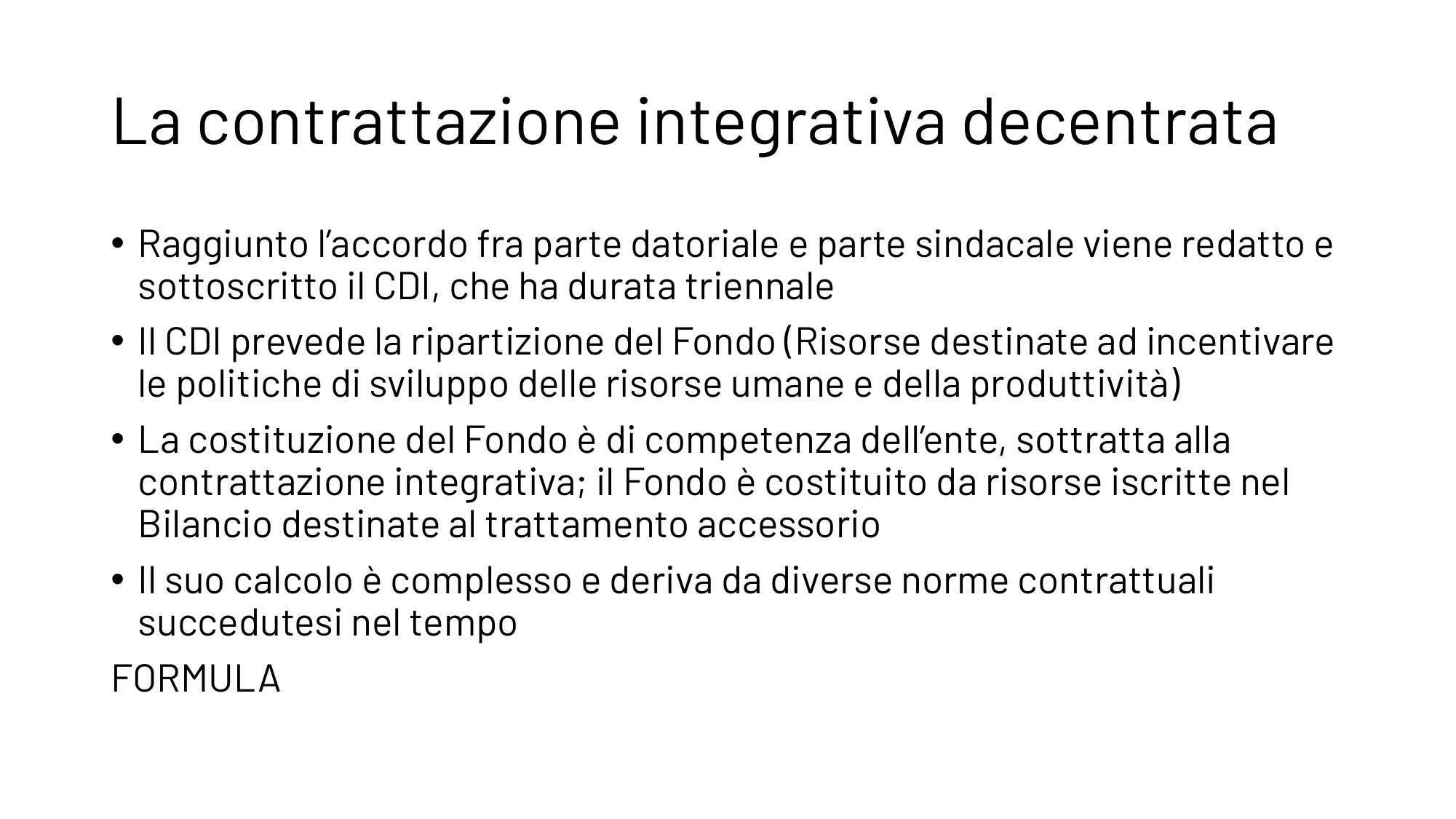

# La contrattazione integrativa decentrata
Raggiunto l’accordo fra parte datoriale e parte sindacale viene redatto e sottoscritto il CDI, che ha durata triennale
Il CDI prevede la ripartizione del Fondo (Risorse destinate ad incentivare le politiche di sviluppo delle risorse umane e della produttività)
La costituzione del Fondo è di competenza dell’ente, sottratta alla contrattazione integrativa; il Fondo è costituito da risorse iscritte nel Bilancio destinate al trattamento accessorio
Il suo calcolo è complesso e deriva da diverse norme contrattuali succedutesi nel tempo
FORMULA